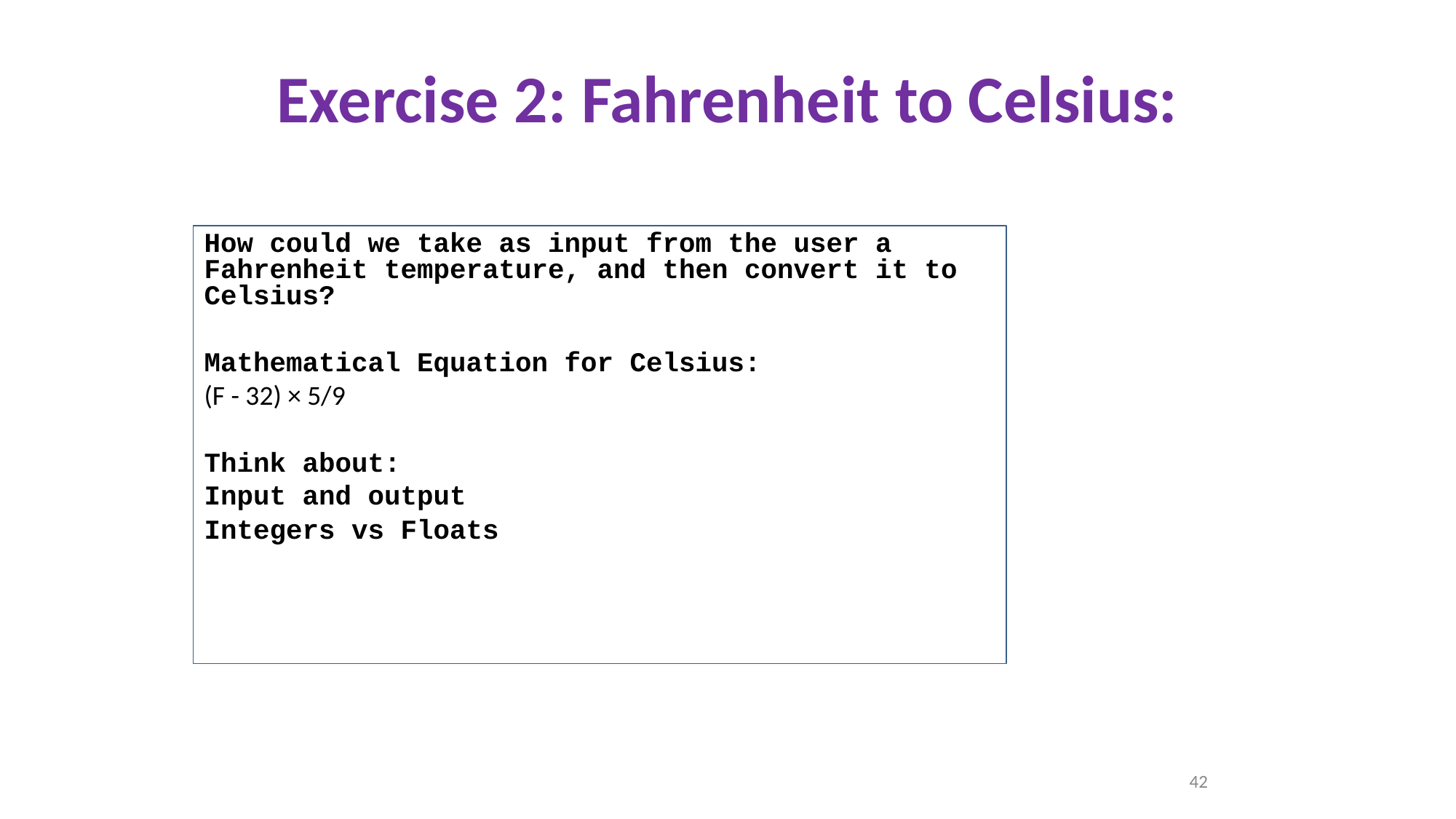

# Exercise 2: Fahrenheit to Celsius:
How could we take as input from the user a Fahrenheit temperature, and then convert it to Celsius?

Mathematical Equation for Celsius:
(F - 32) × 5/9

Think about:
Input and output
Integers vs Floats
42